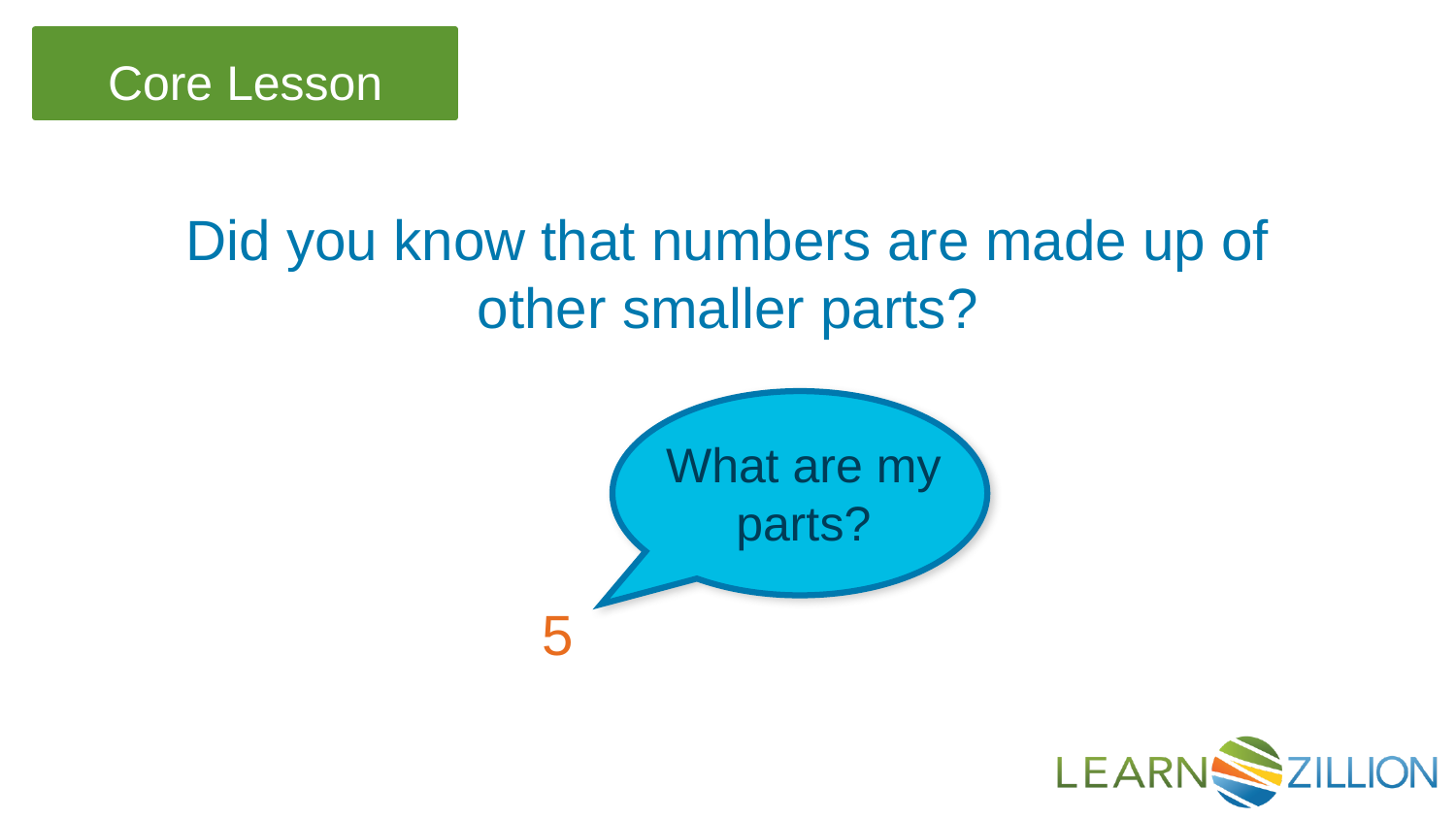

Did you know that numbers are made up of other smaller parts?

What are my parts?
5